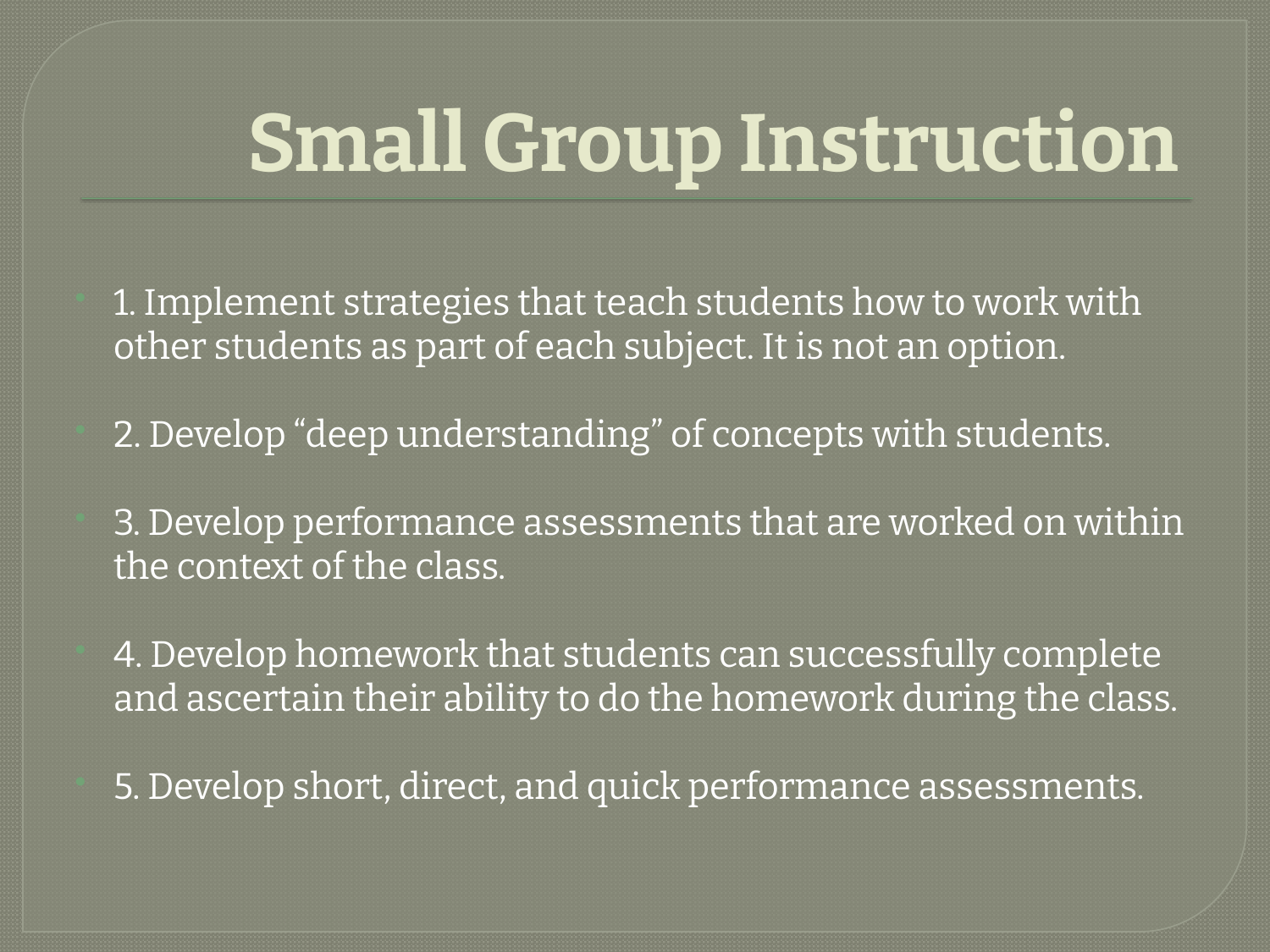

# Small Group Instruction

1. Implement strategies that teach students how to work with other students as part of each subject. It is not an option.

2. Develop “deep understanding” of concepts with students.

3. Develop performance assessments that are worked on within the context of the class.

4. Develop homework that students can successfully complete and ascertain their ability to do the homework during the class.

5. Develop short, direct, and quick performance assessments.